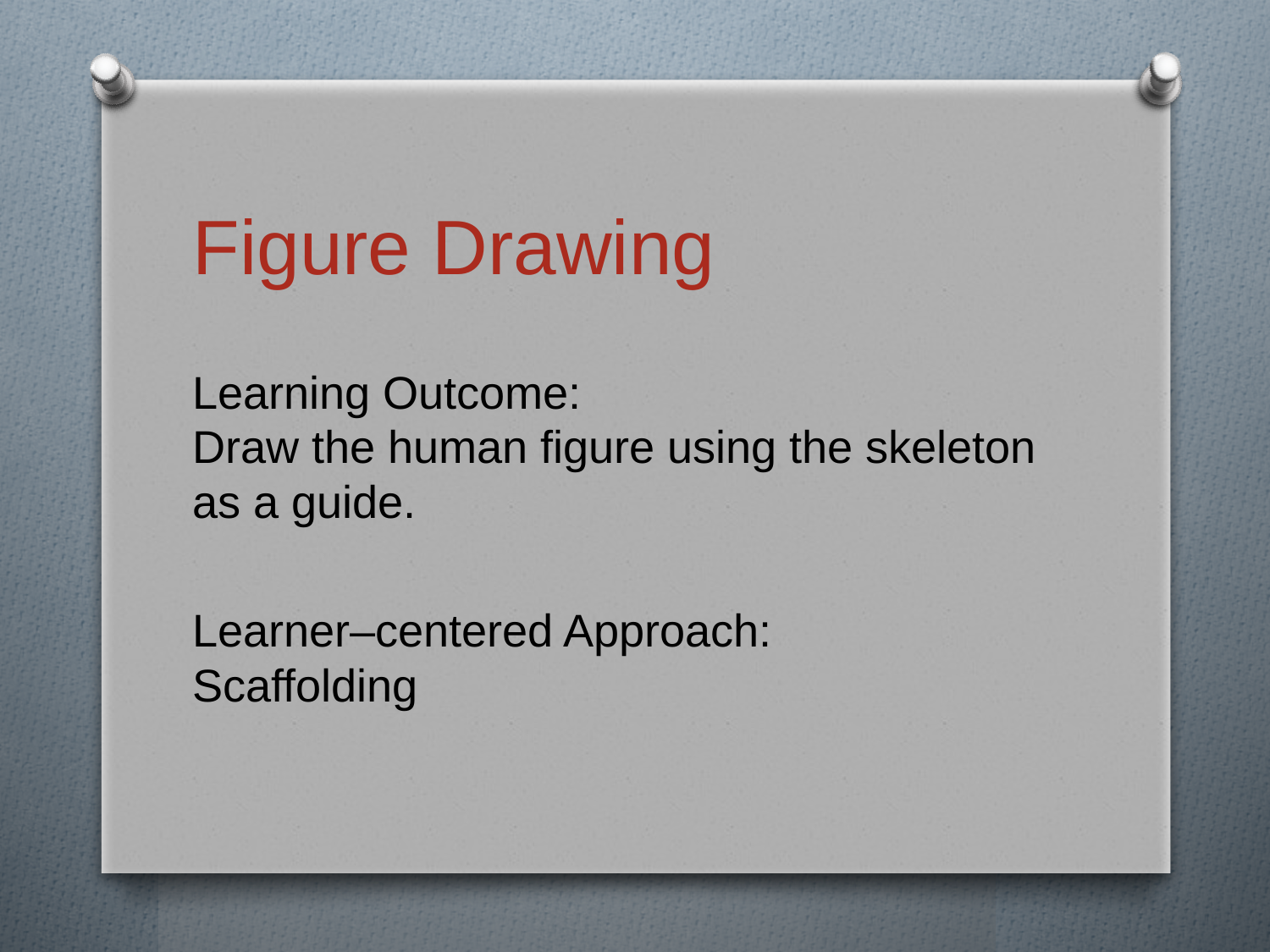

Figure Drawing

Learning Outcome:
Draw the human figure using the skeleton
as a guide.

Learner–centered Approach:
Scaffolding